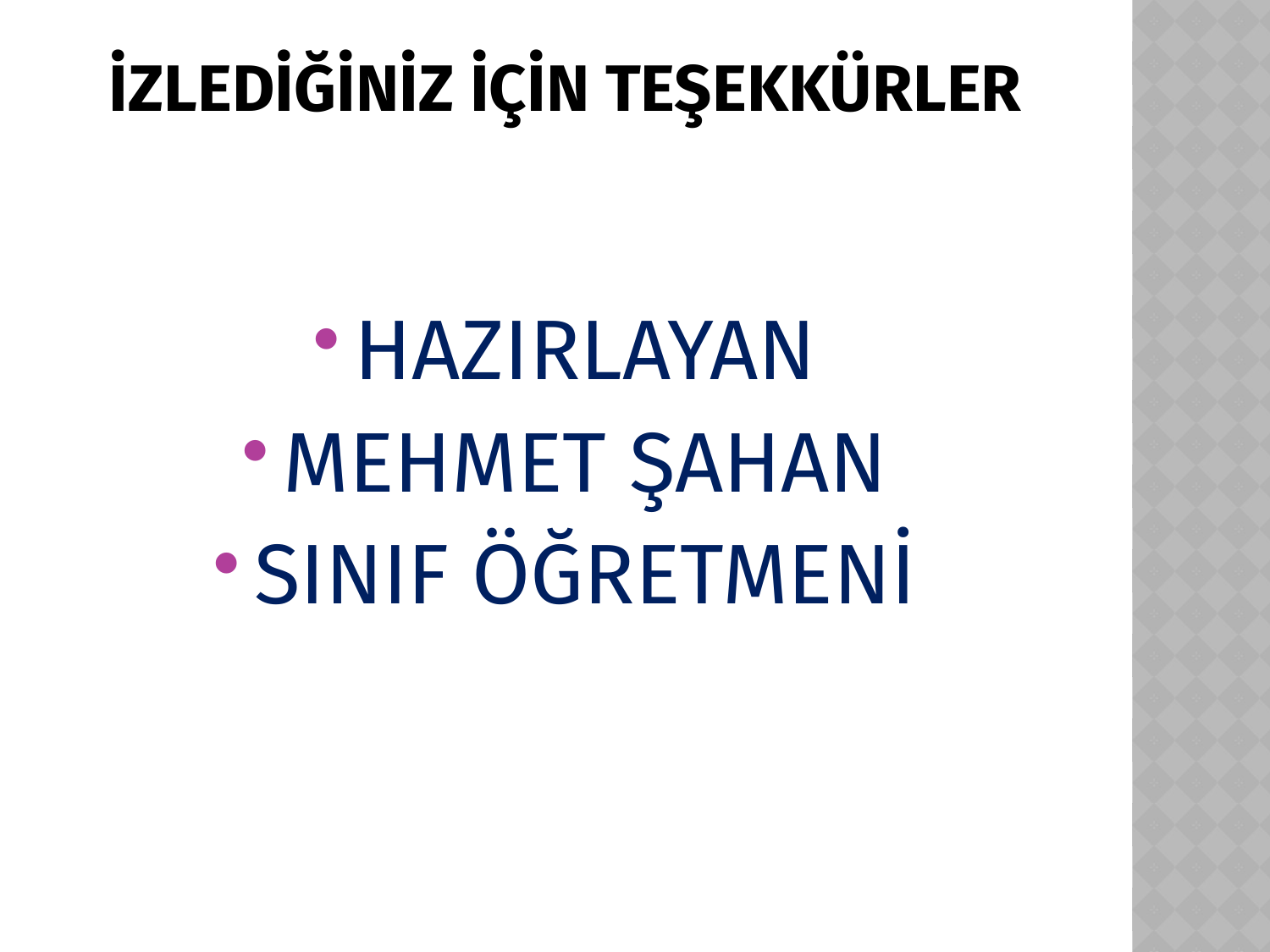

# İZLEDİĞİNİZ İÇİN TEŞEKKÜRLER

HAZIRLAYAN
MEHMET ŞAHAN
SINIF ÖĞRETMENİ